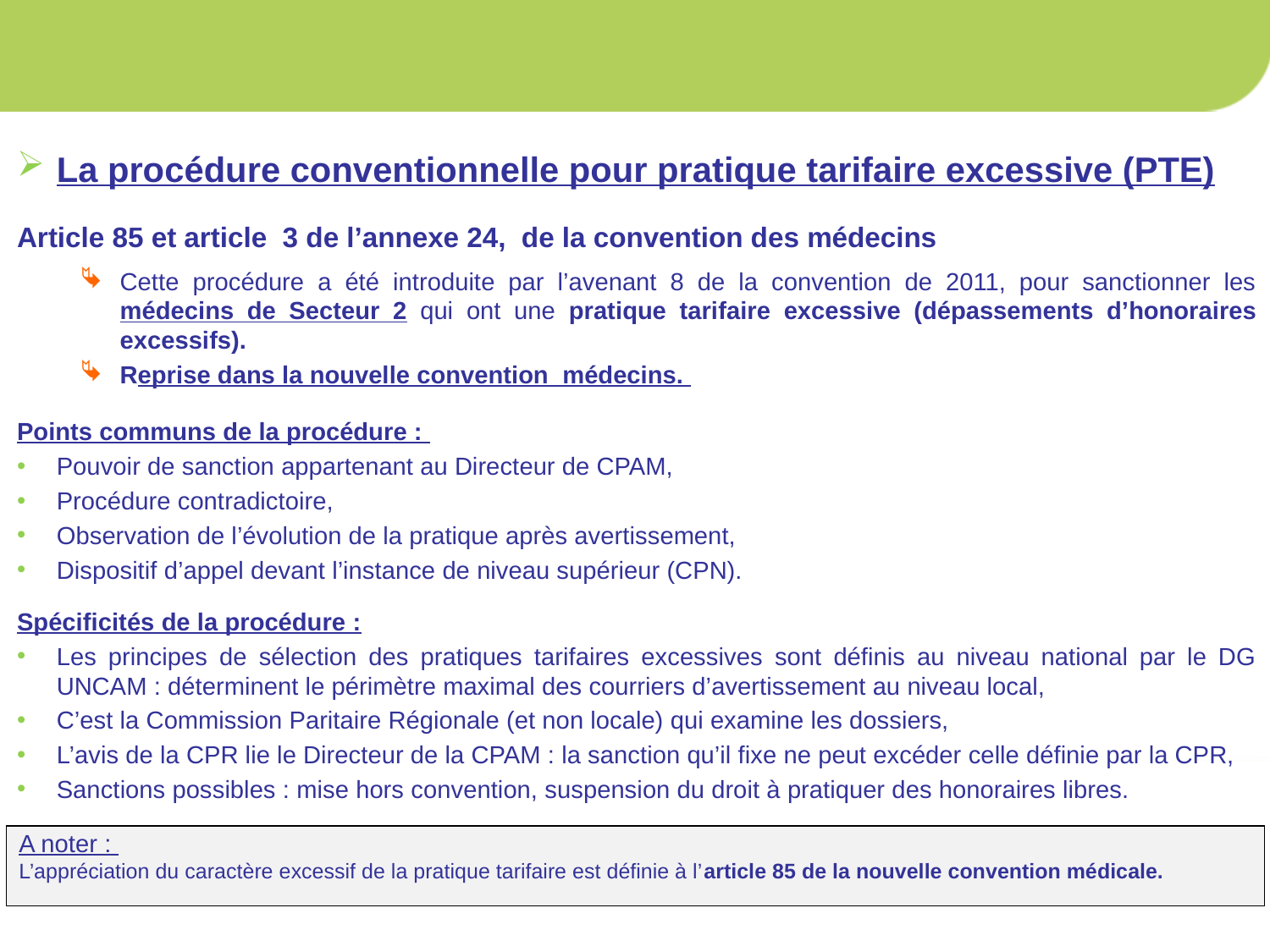

La procédure conventionnelle pour pratique tarifaire excessive (PTE)

Article 85 et article  3 de l’annexe 24,  de la convention des médecins

Cette procédure a été introduite par l’avenant 8 de la convention de 2011, pour sanctionner les médecins de Secteur 2 qui ont une pratique tarifaire excessive (dépassements d’honoraires excessifs).
Reprise dans la nouvelle convention  médecins.

Points communs de la procédure :
Pouvoir de sanction appartenant au Directeur de CPAM,
Procédure contradictoire,
Observation de l’évolution de la pratique après avertissement,
Dispositif d’appel devant l’instance de niveau supérieur (CPN).

Spécificités de la procédure :
Les principes de sélection des pratiques tarifaires excessives sont définis au niveau national par le DG UNCAM : déterminent le périmètre maximal des courriers d’avertissement au niveau local,
C’est la Commission Paritaire Régionale (et non locale) qui examine les dossiers,
L’avis de la CPR lie le Directeur de la CPAM : la sanction qu’il fixe ne peut excéder celle définie par la CPR,
Sanctions possibles : mise hors convention, suspension du droit à pratiquer des honoraires libres.

A noter :
L’appréciation du caractère excessif de la pratique tarifaire est définie à l’article 85 de la nouvelle convention médicale.